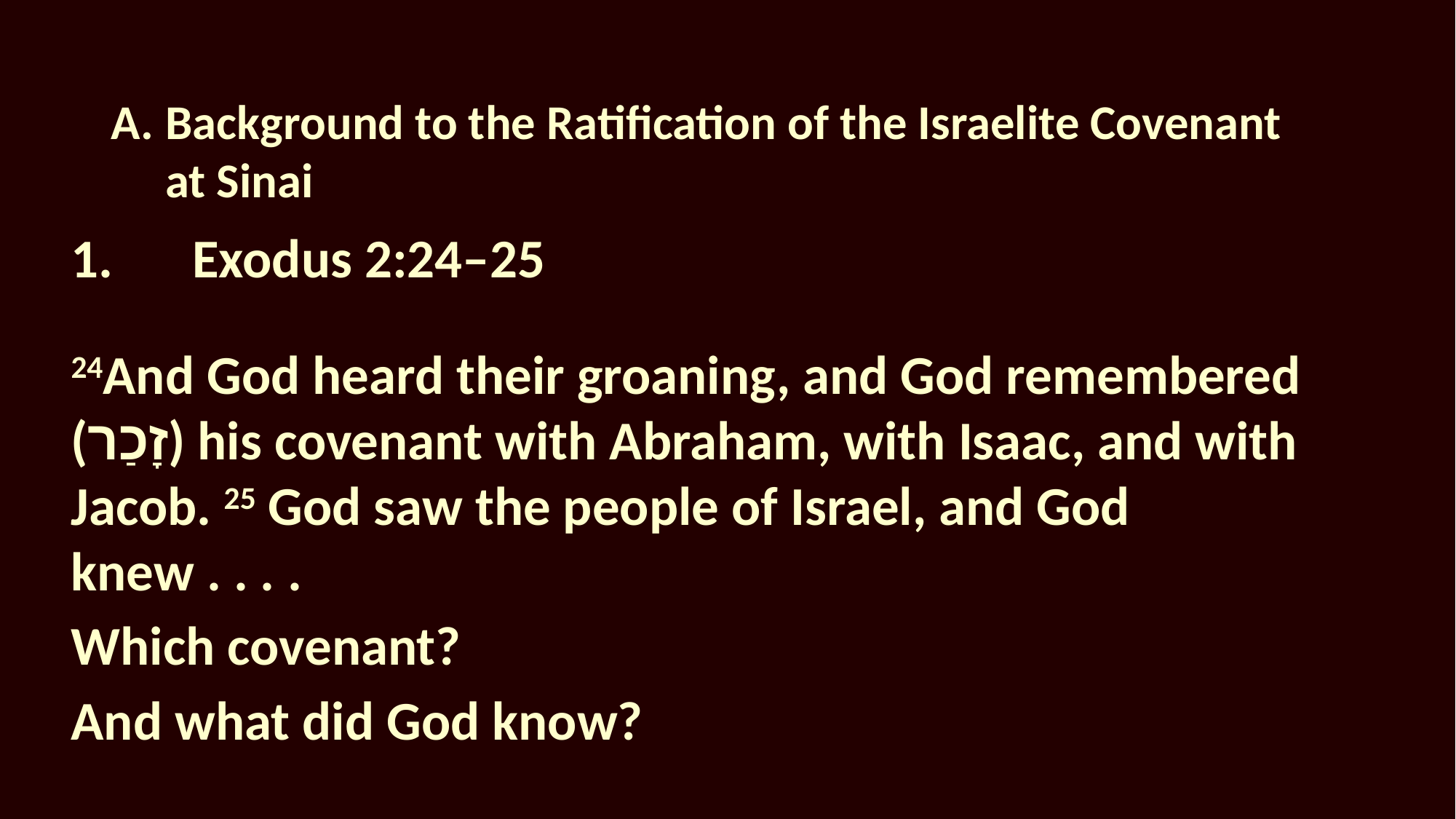

# A.	Background to the Ratification of the Israelite Covenant at Sinai
1.	 Exodus 2:24–25

24And God heard their groaning, and God remembered (זָכַר) his covenant with Abraham, with Isaac, and with Jacob. 25 God saw the people of Israel, and God knew . . . .
Which covenant?
And what did God know?